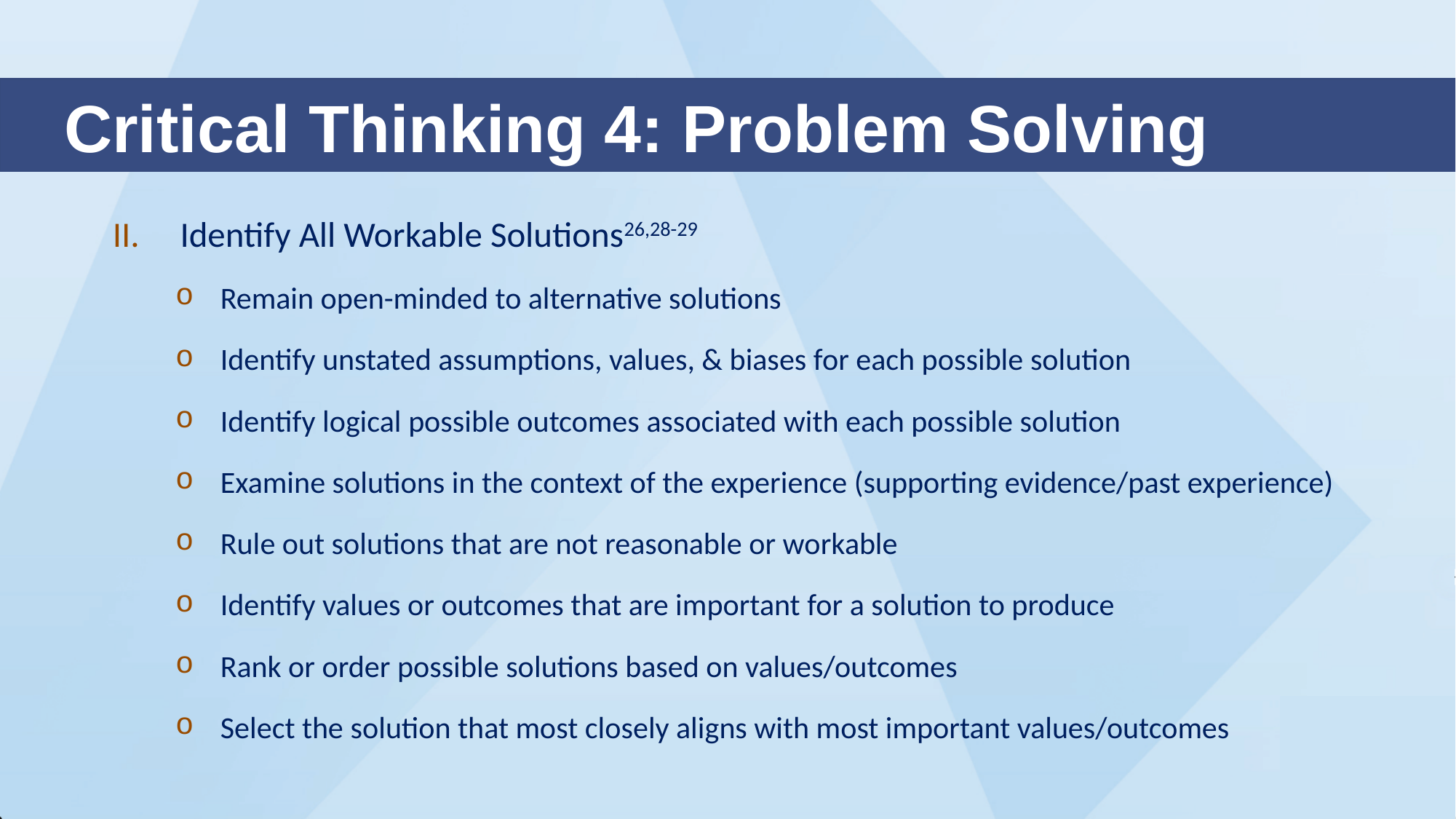

# Critical Thinking 4: Problem Solving
Identify All Workable Solutions26,28-29
Remain open-minded to alternative solutions
Identify unstated assumptions, values, & biases for each possible solution
Identify logical possible outcomes associated with each possible solution
Examine solutions in the context of the experience (supporting evidence/past experience)
Rule out solutions that are not reasonable or workable
Identify values or outcomes that are important for a solution to produce
Rank or order possible solutions based on values/outcomes
Select the solution that most closely aligns with most important values/outcomes